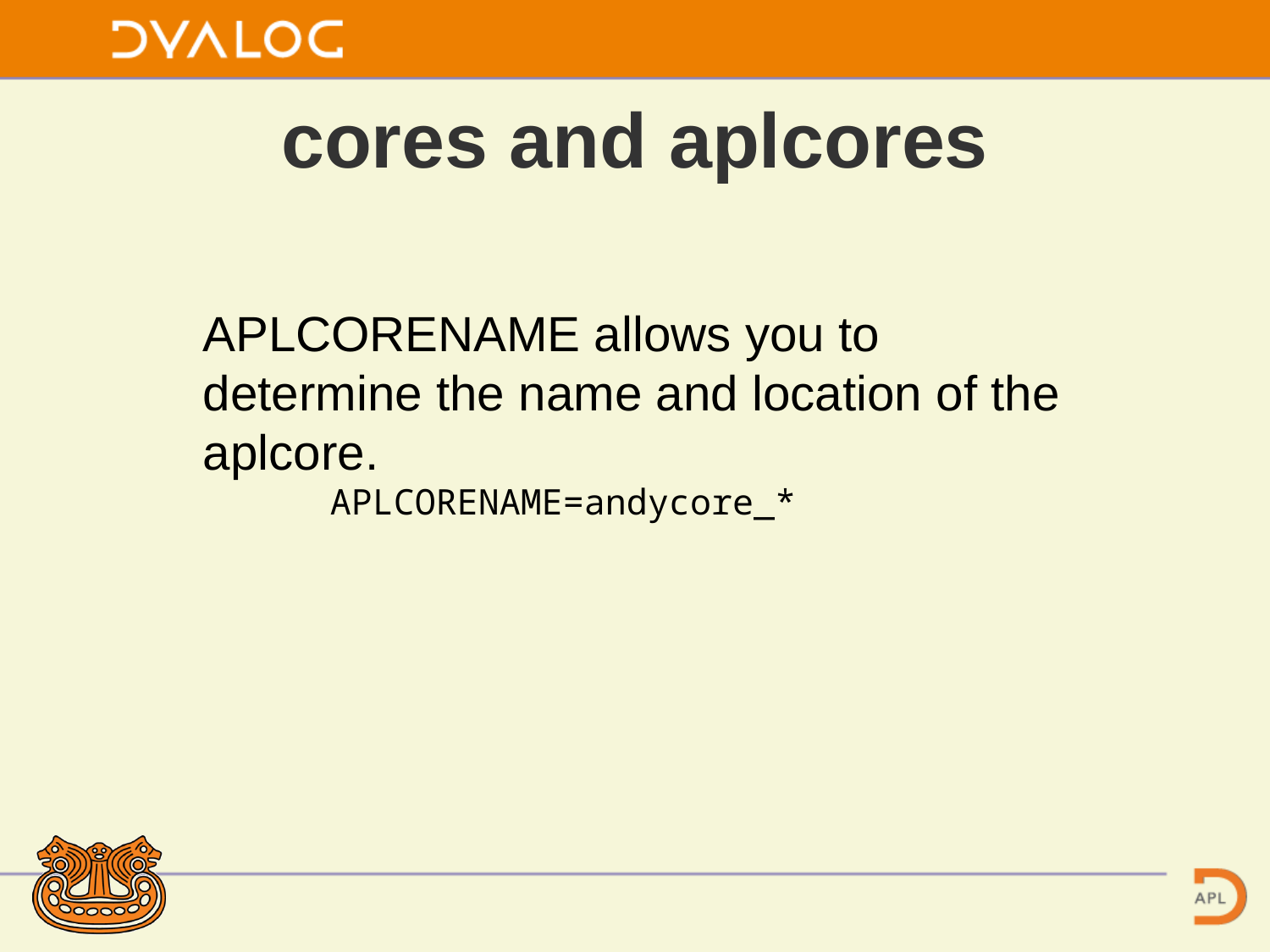

# cores and aplcores
APLCORENAME allows you to determine the name and location of the aplcore.
	APLCORENAME=andycore_*